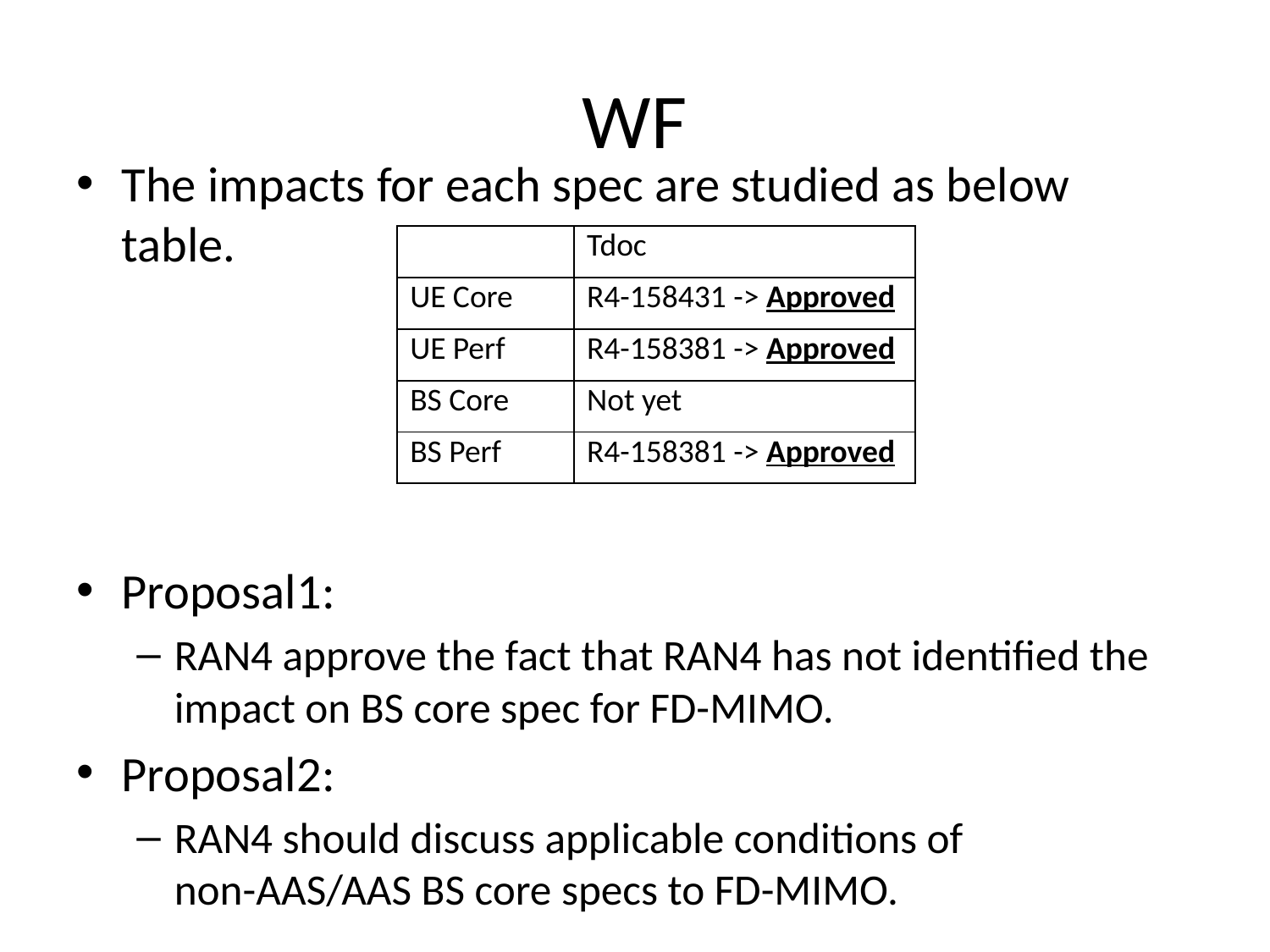

# WF
The impacts for each spec are studied as below table.

Proposal1:
RAN4 approve the fact that RAN4 has not identified the impact on BS core spec for FD-MIMO.
Proposal2:
RAN4 should discuss applicable conditions of non-AAS/AAS BS core specs to FD-MIMO.
|  | Tdoc |
| --- | --- |
| UE Core | R4-158431 -> Approved |
| UE Perf | R4-158381 -> Approved |
| BS Core | Not yet |
| BS Perf | R4-158381 -> Approved |